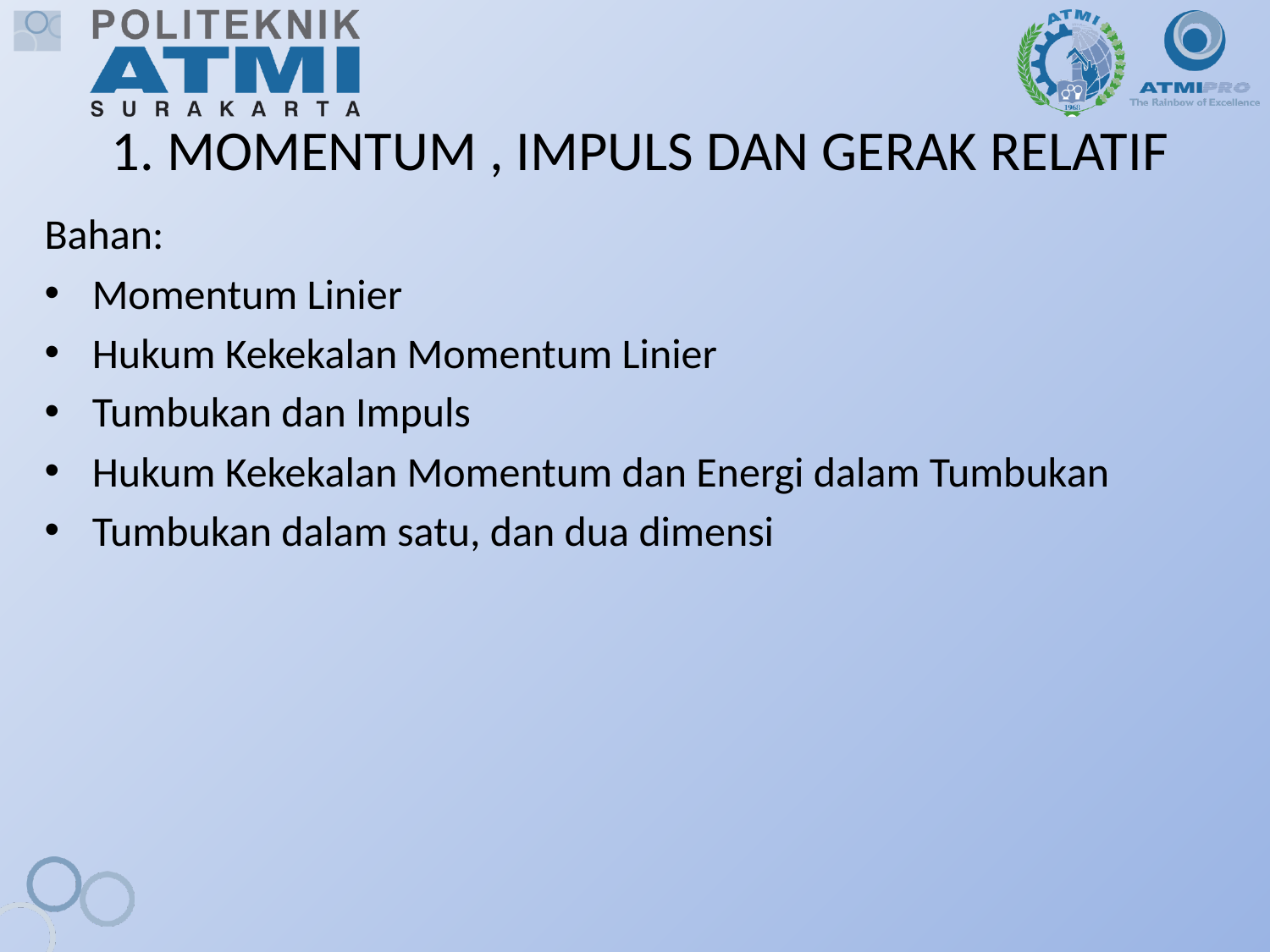

# 1. MOMENTUM , IMPULS DAN GERAK RELATIF
Bahan:
Momentum Linier
Hukum Kekekalan Momentum Linier
Tumbukan dan Impuls
Hukum Kekekalan Momentum dan Energi dalam Tumbukan
Tumbukan dalam satu, dan dua dimensi